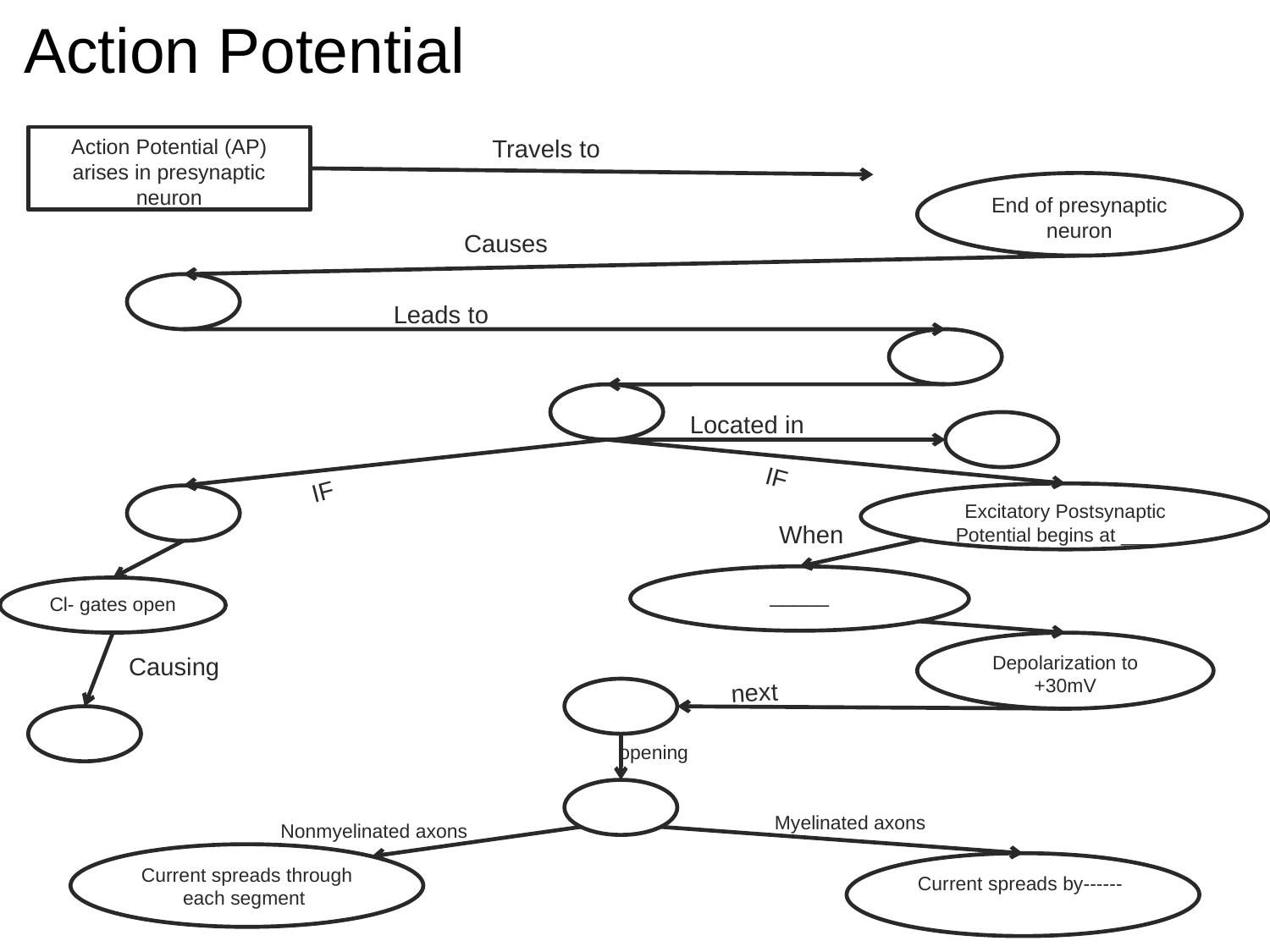

# Action Potential
Action Potential (AP) arises in presynaptic neuron

Travels to
End of presynaptic neuron
Causes

Leads to

Located in

IF
IF
Excitatory Postsynaptic Potential begins at _____

When
_____
Cl- gates open
Depolarization to +30mV
Causing
next

opening

Myelinated axons
Nonmyelinated axons
Current spreads through each segment
Current spreads by------